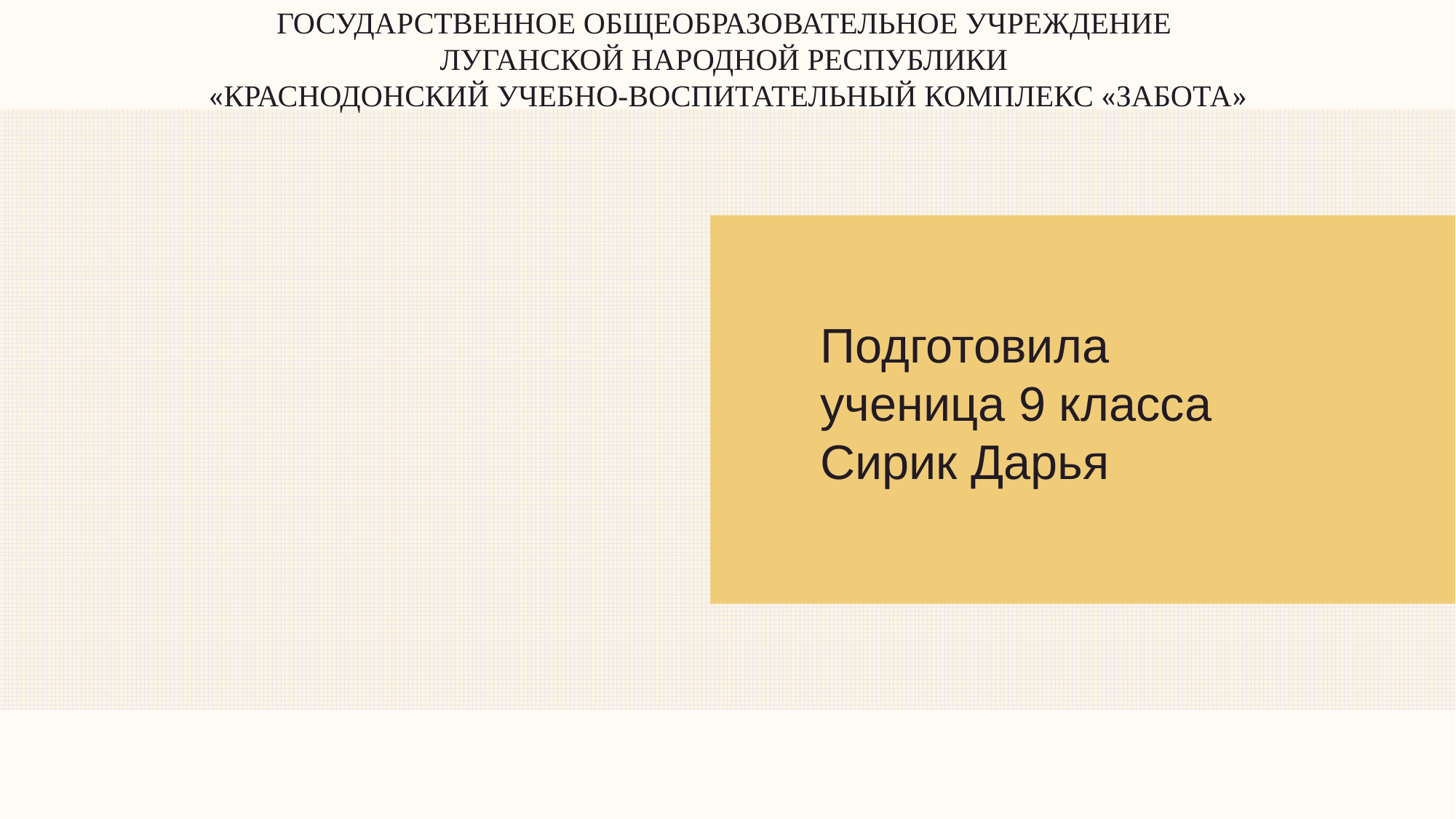

ГОСУДАРСТВЕННОЕ ОБЩЕОБРАЗОВАТЕЛЬНОЕ УЧРЕЖДЕНИЕ
ЛУГАНСКОЙ НАРОДНОЙ РЕСПУБЛИКИ
«КРАСНОДОНСКИЙ УЧЕБНО-ВОСПИТАТЕЛЬНЫЙ КОМПЛЕКС «ЗАБОТА»
Подготовила
ученица 9 класса
Сирик Дарья